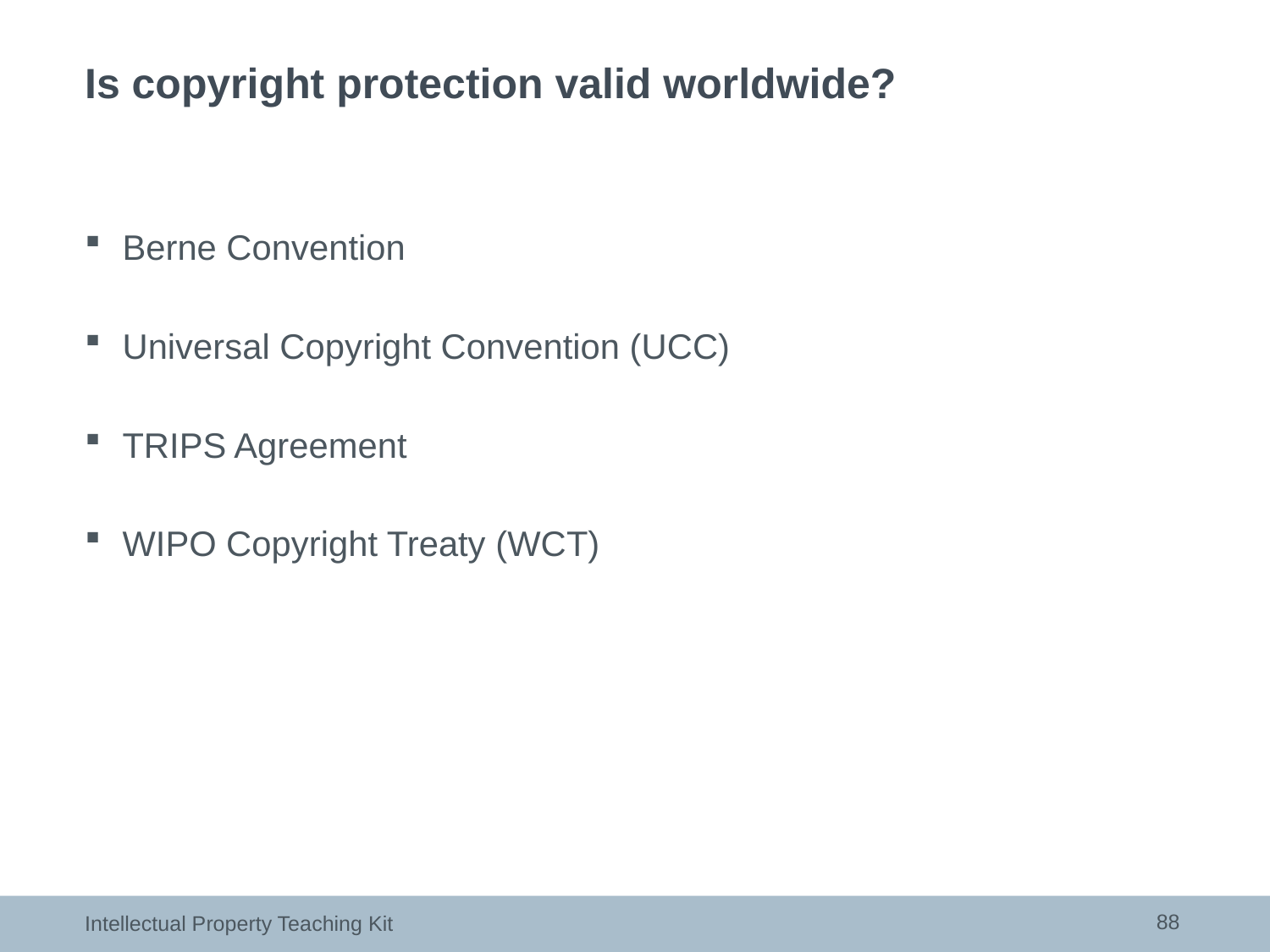

# Is copyright protection valid worldwide?
Berne Convention

Universal Copyright Convention (UCC)

TRIPS Agreement

WIPO Copyright Treaty (WCT)

88
Intellectual Property Teaching Kit